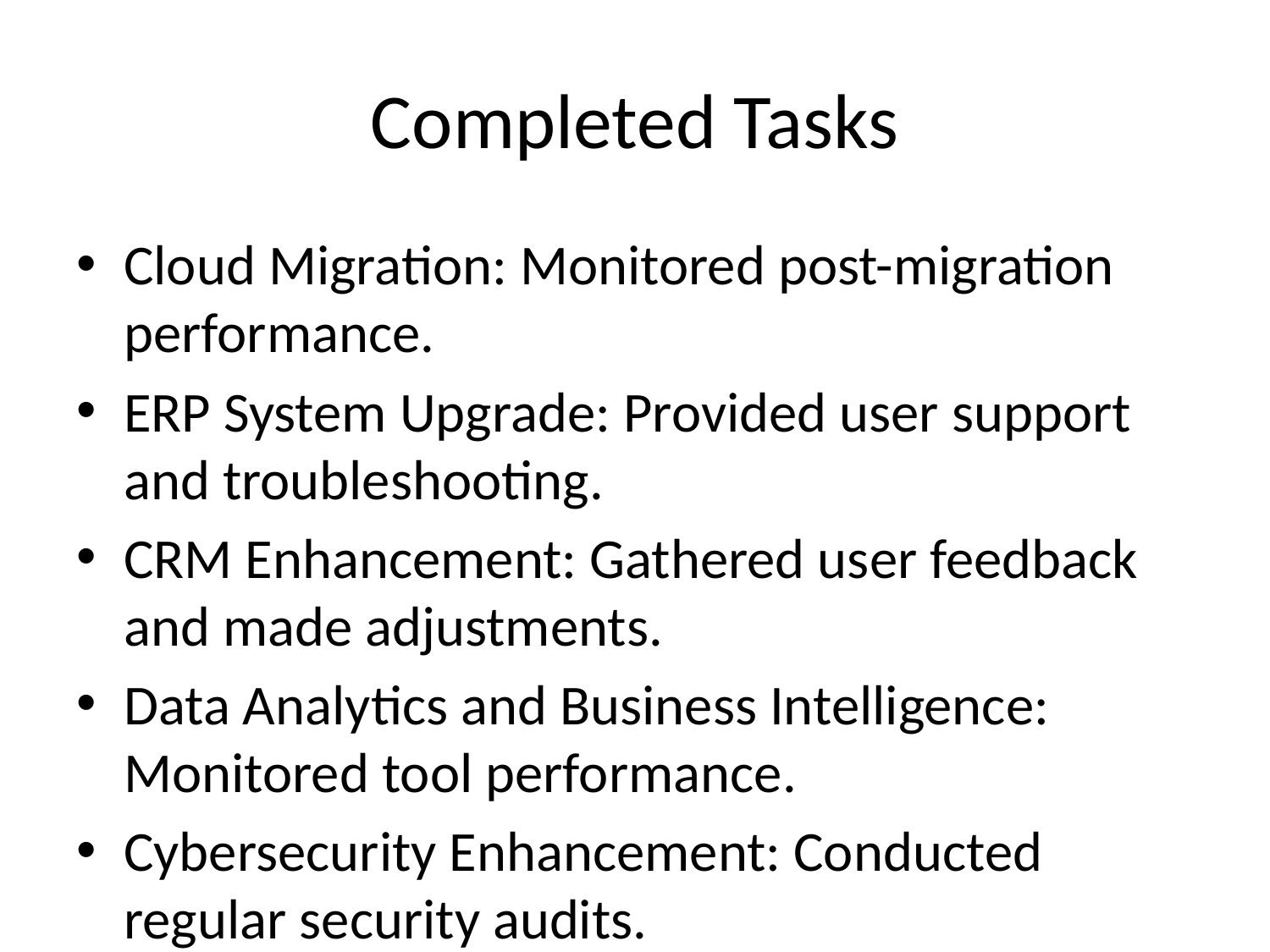

# Completed Tasks
Cloud Migration: Monitored post-migration performance.
ERP System Upgrade: Provided user support and troubleshooting.
CRM Enhancement: Gathered user feedback and made adjustments.
Data Analytics and Business Intelligence: Monitored tool performance.
Cybersecurity Enhancement: Conducted regular security audits.
Digital Workplace Transformation: Provided ongoing support for employees.